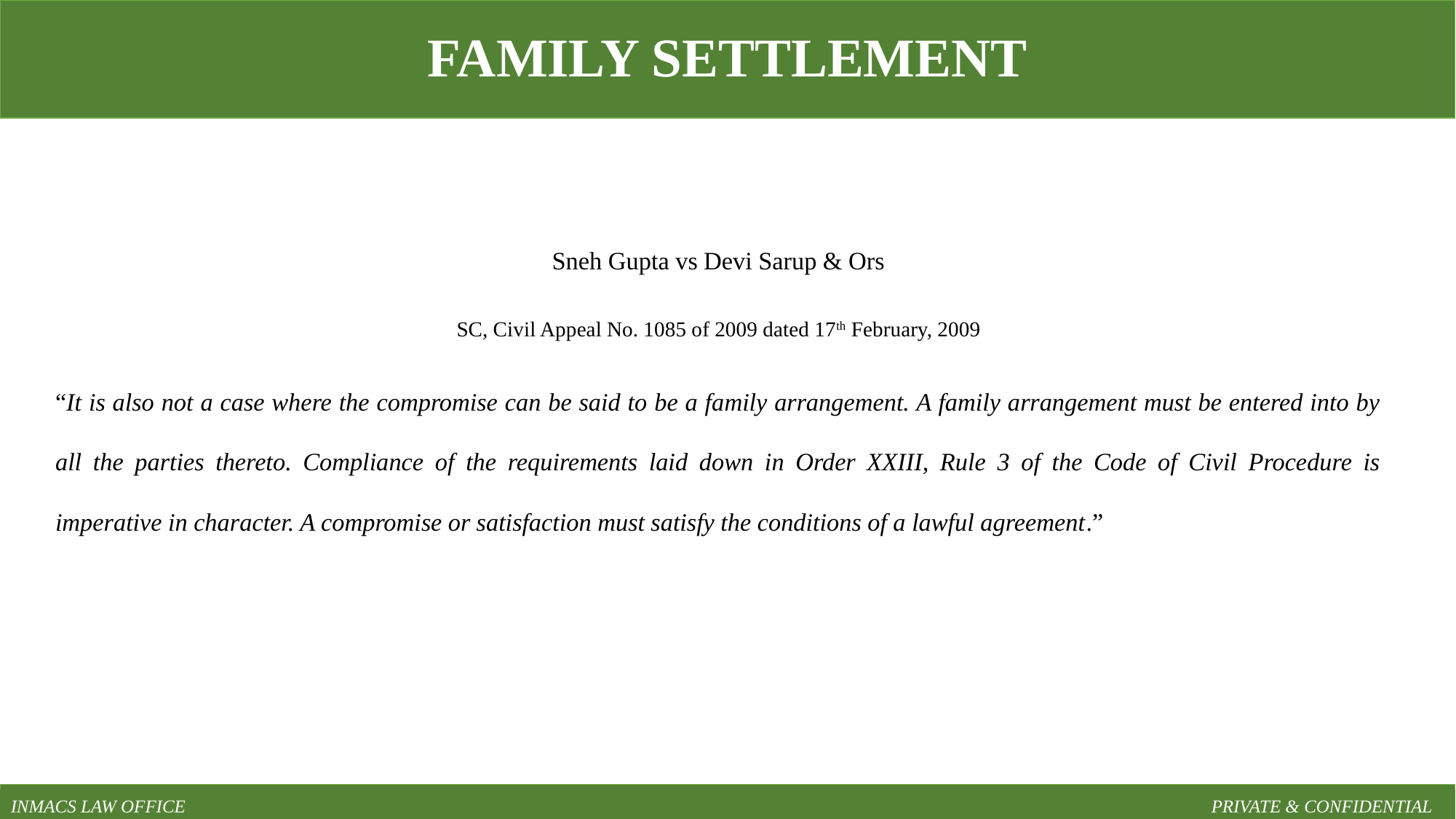

FAMILY SETTLEMENT

Sneh Gupta vs Devi Sarup & Ors
SC, Civil Appeal No. 1085 of 2009 dated 17th February, 2009
“It is also not a case where the compromise can be said to be a family arrangement. A family arrangement must be entered into by all the parties thereto. Compliance of the requirements laid down in Order XXIII, Rule 3 of the Code of Civil Procedure is imperative in character. A compromise or satisfaction must satisfy the conditions of a lawful agreement.”

INMACS LAW OFFICE										PRIVATE & CONFIDENTIAL